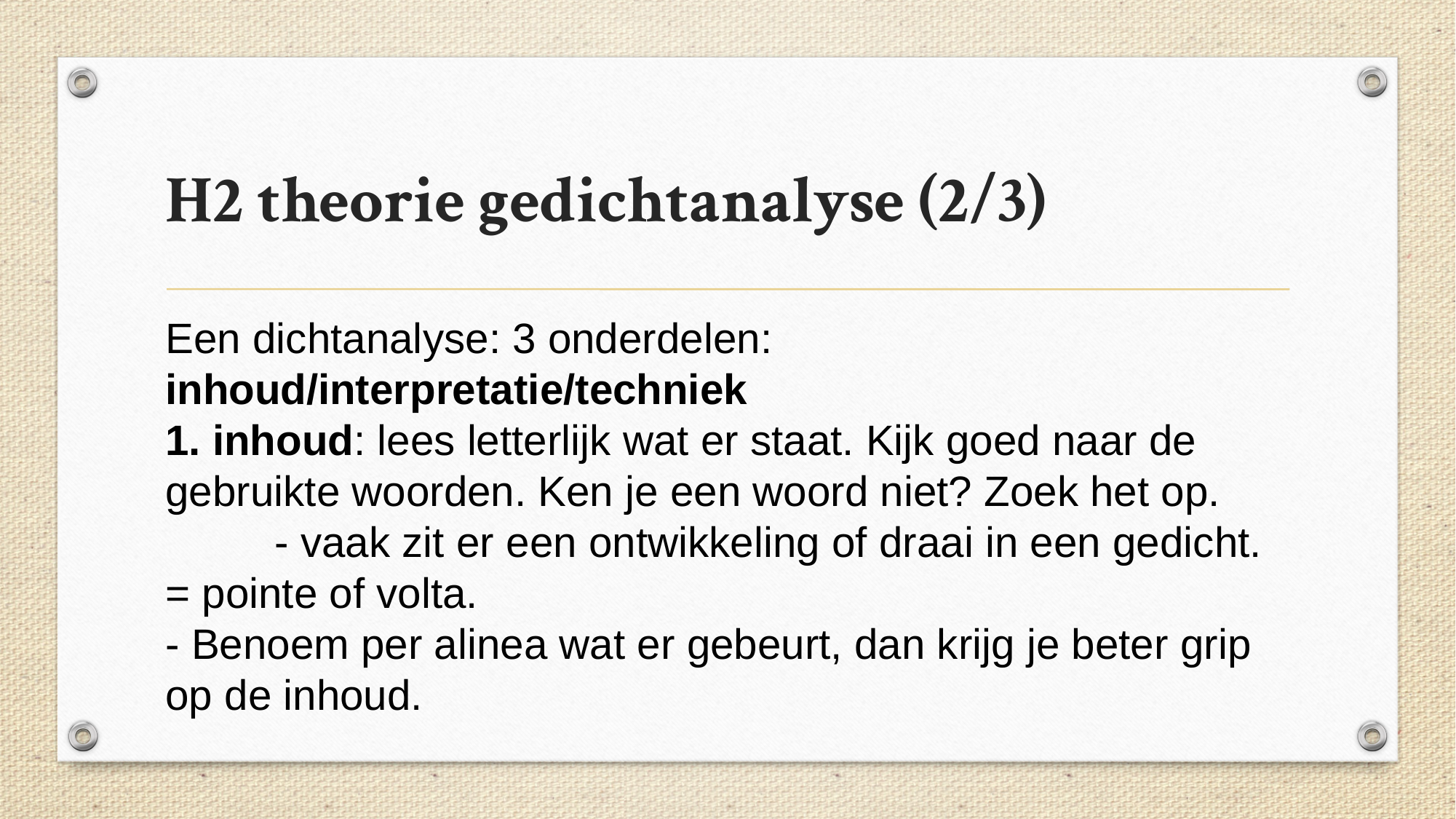

H2 theorie gedichtanalyse (2/3)
Een dichtanalyse: 3 onderdelen: inhoud/interpretatie/techniek
1. inhoud: lees letterlijk wat er staat. Kijk goed naar de gebruikte woorden. Ken je een woord niet? Zoek het op.
	- vaak zit er een ontwikkeling of draai in een gedicht. = pointe of volta.
- Benoem per alinea wat er gebeurt, dan krijg je beter grip op de inhoud.